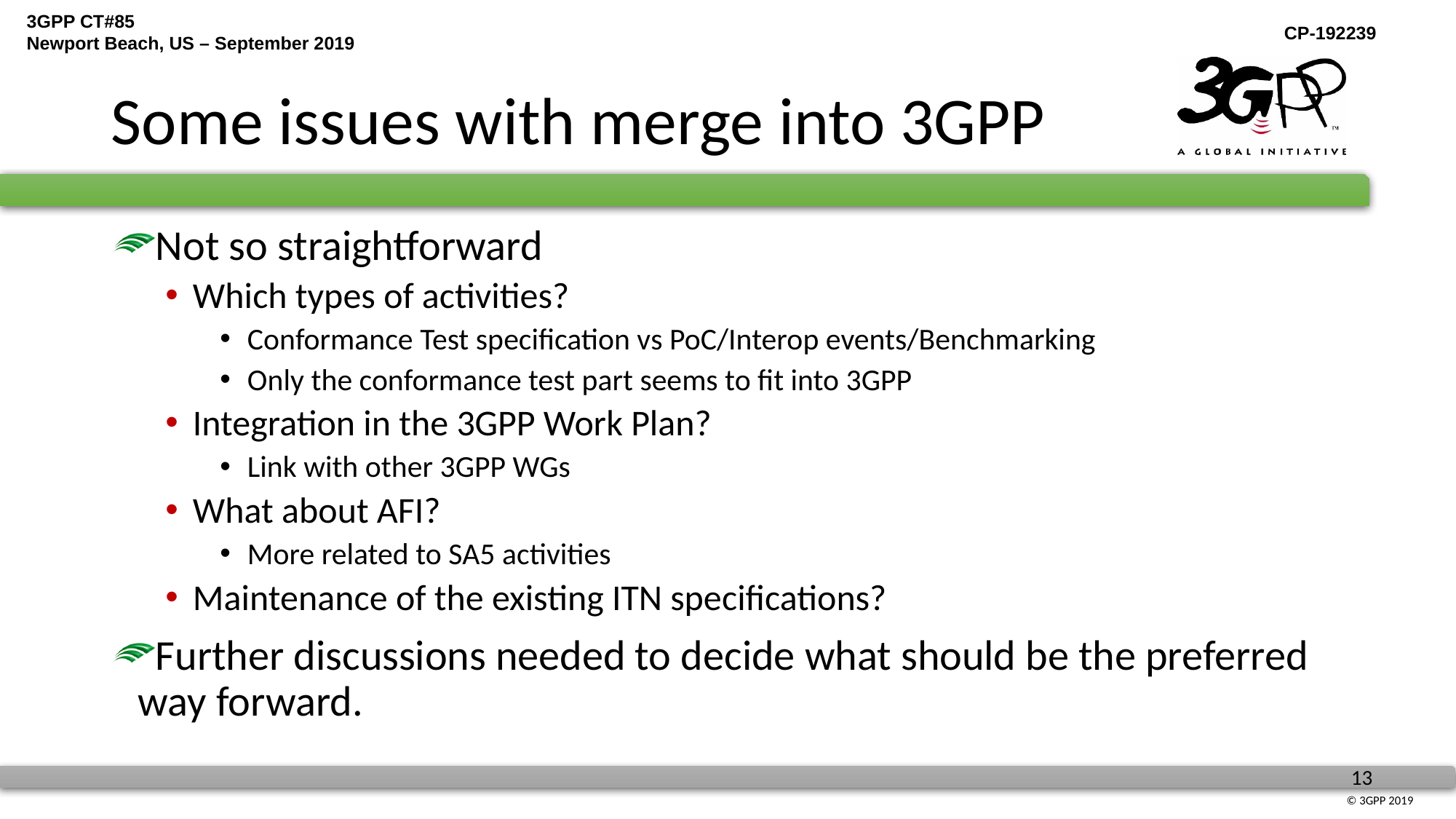

# Some issues with merge into 3GPP
Not so straightforward
Which types of activities?
Conformance Test specification vs PoC/Interop events/Benchmarking
Only the conformance test part seems to fit into 3GPP
Integration in the 3GPP Work Plan?
Link with other 3GPP WGs
What about AFI?
More related to SA5 activities
Maintenance of the existing ITN specifications?
Further discussions needed to decide what should be the preferred way forward.